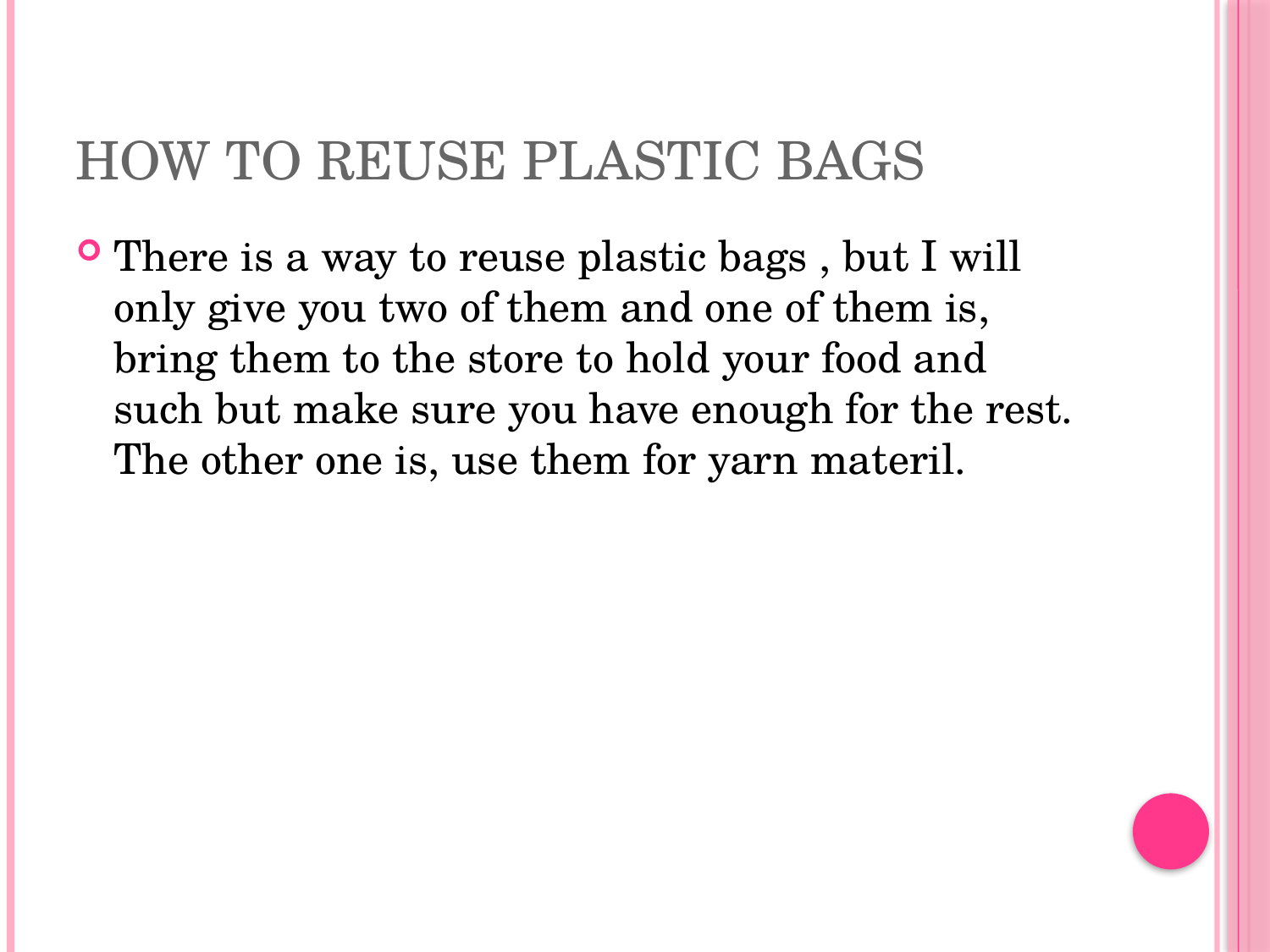

# How to reuse plastic bags
There is a way to reuse plastic bags , but I will only give you two of them and one of them is, bring them to the store to hold your food and such but make sure you have enough for the rest. The other one is, use them for yarn materil.